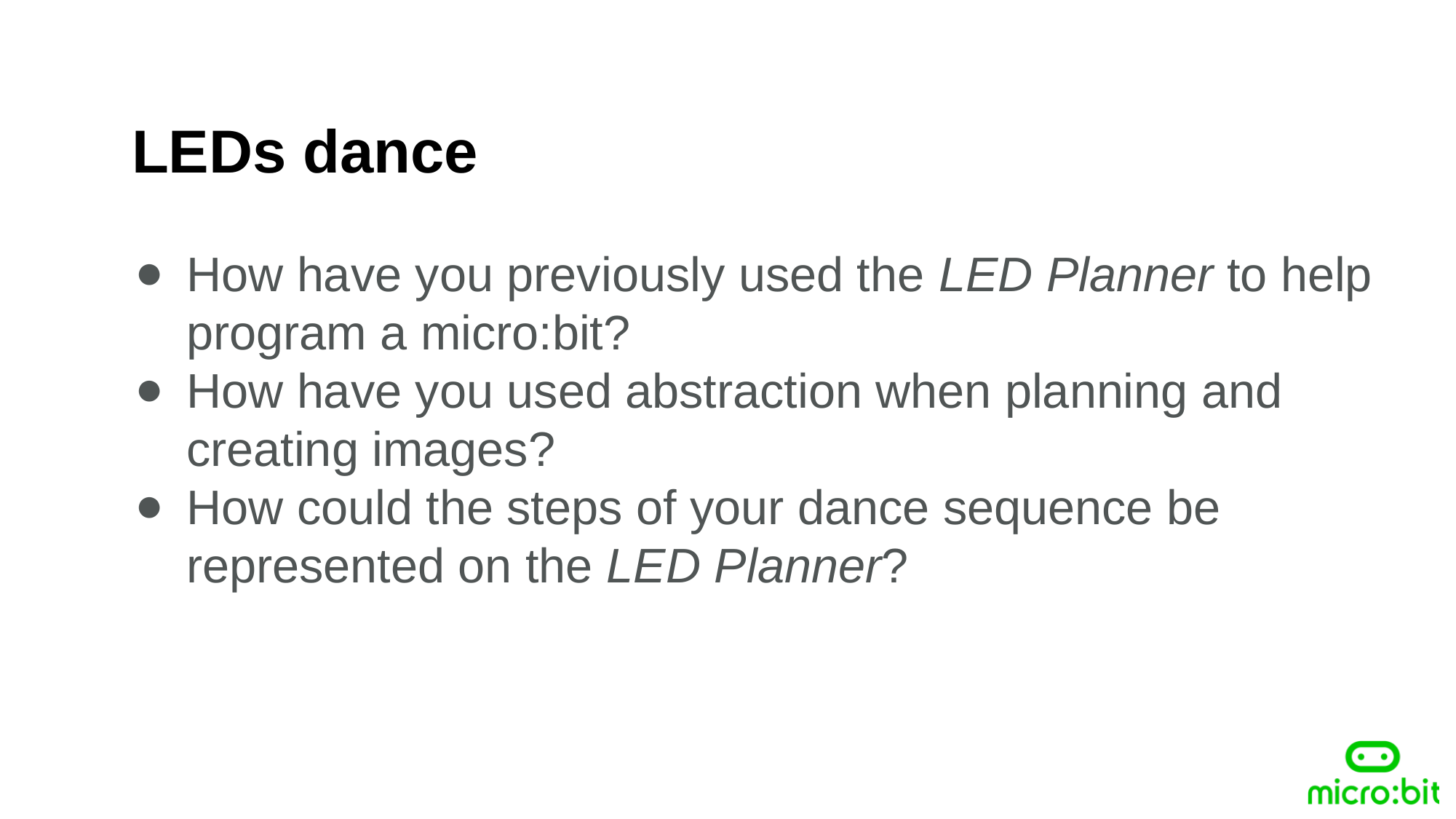

LEDs dance

How have you previously used the LED Planner to help program a micro:bit?
How have you used abstraction when planning and creating images?
How could the steps of your dance sequence be represented on the LED Planner?